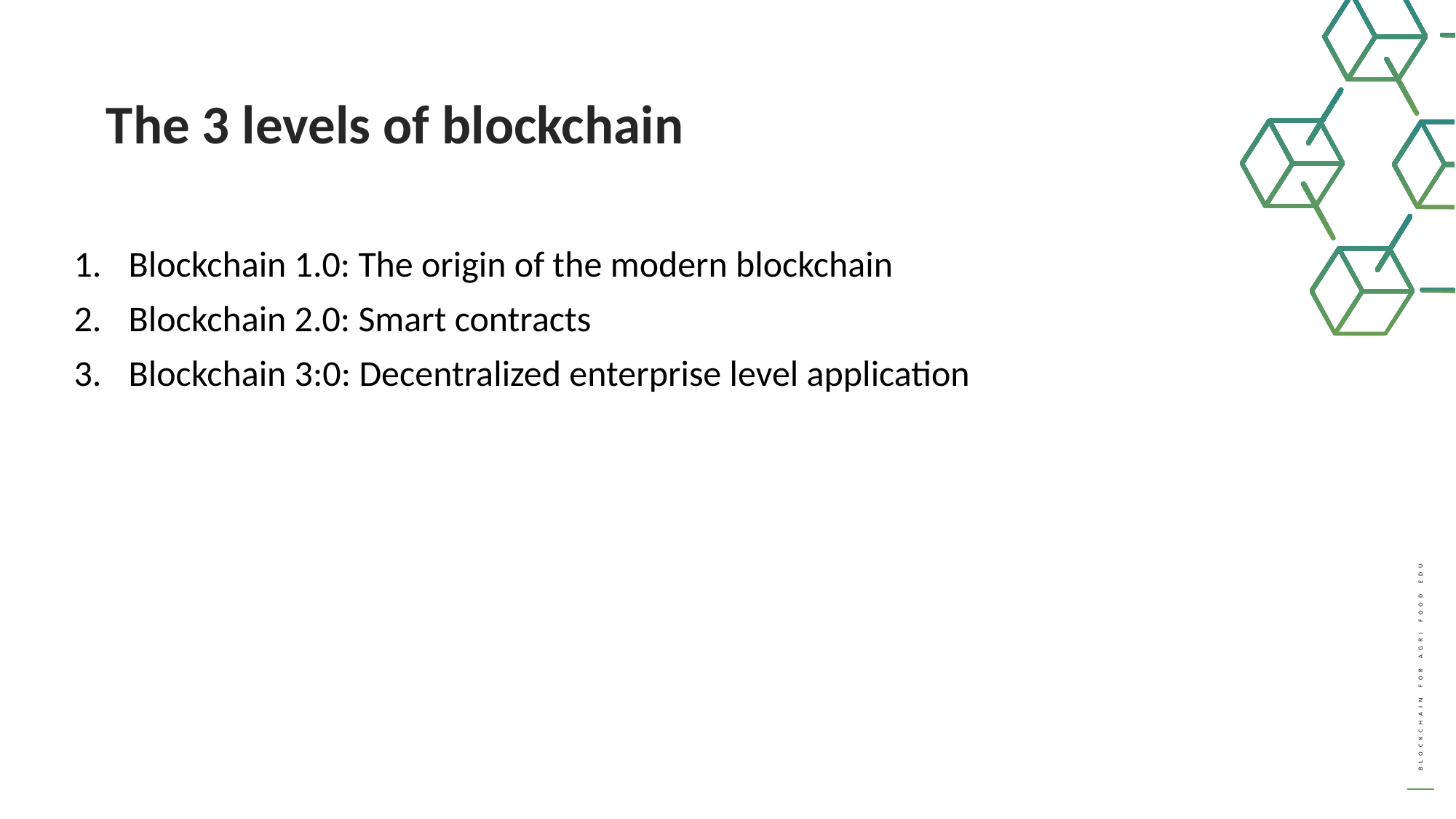

The 3 levels of blockchain
Blockchain 1.0: The origin of the modern blockchain
Blockchain 2.0: Smart contracts
Blockchain 3:0: Decentralized enterprise level application